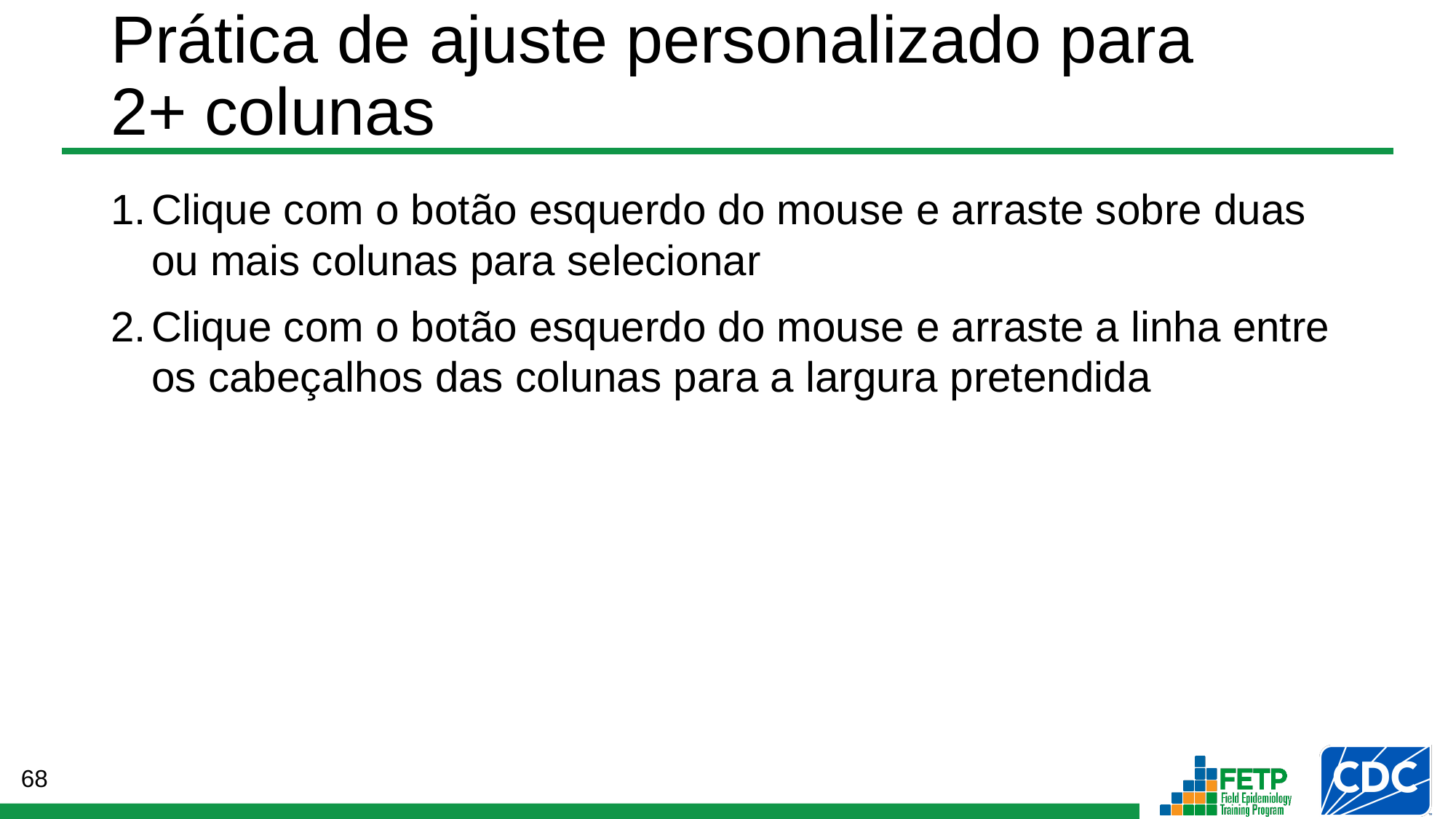

# Prática de ajuste personalizado para 2+ colunas
Clique com o botão esquerdo do mouse e arraste sobre duas ou mais colunas para selecionar
Clique com o botão esquerdo do mouse e arraste a linha entre os cabeçalhos das colunas para a largura pretendida